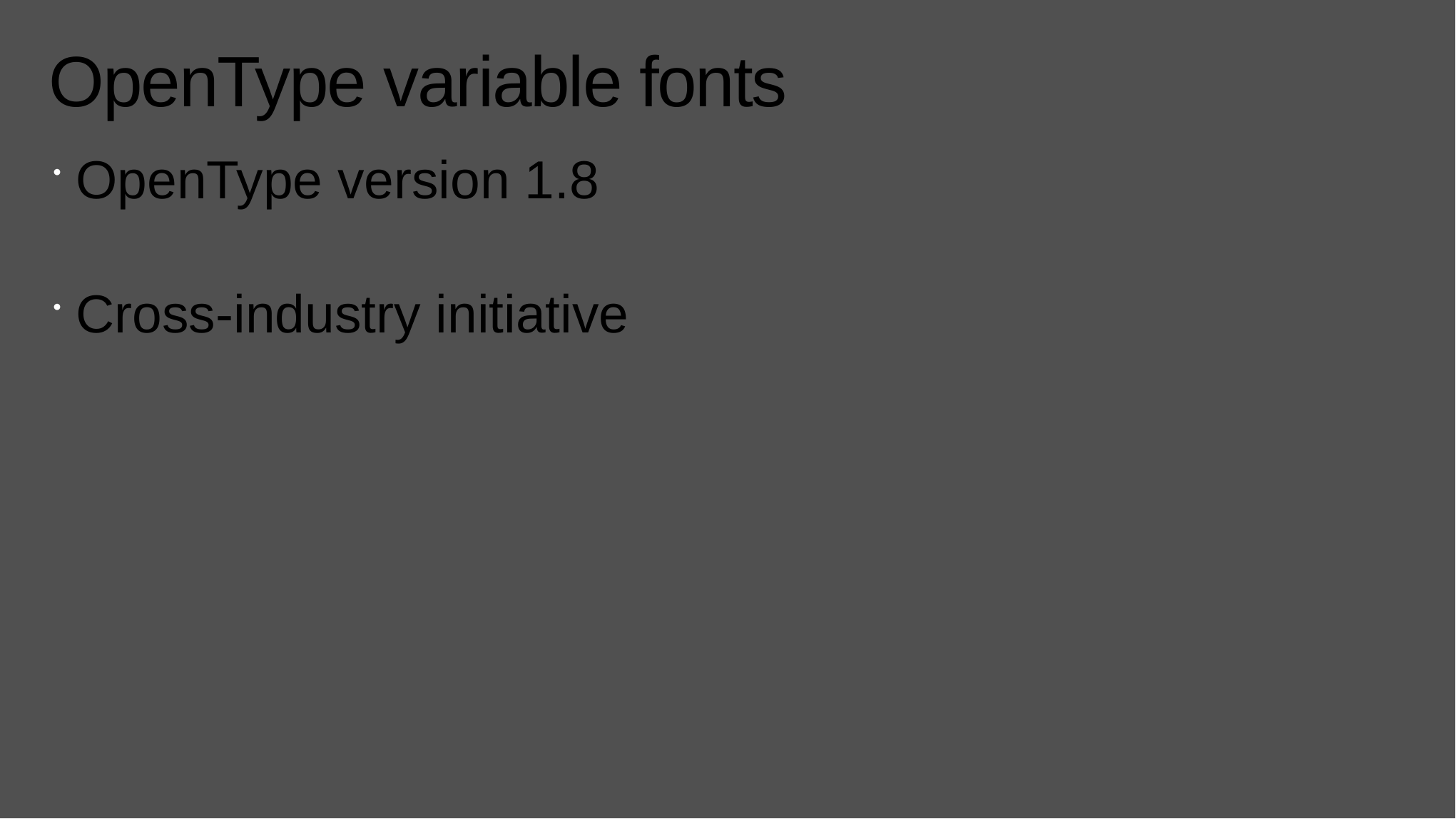

# OpenType variable fonts
OpenType version 1.8

Cross-industry initiative